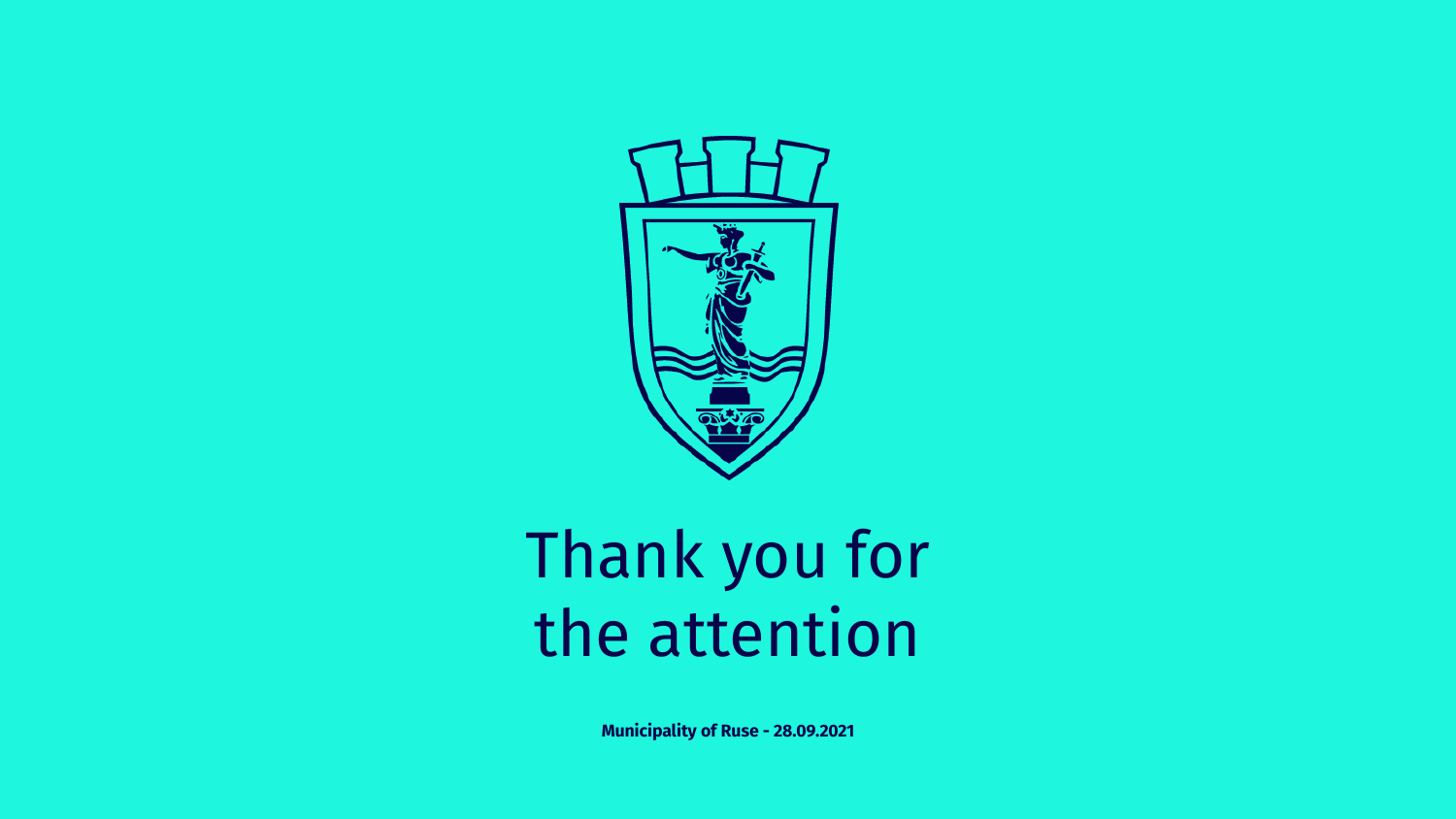

# Thank you for the attention
Municipality of Ruse - 28.09.2021